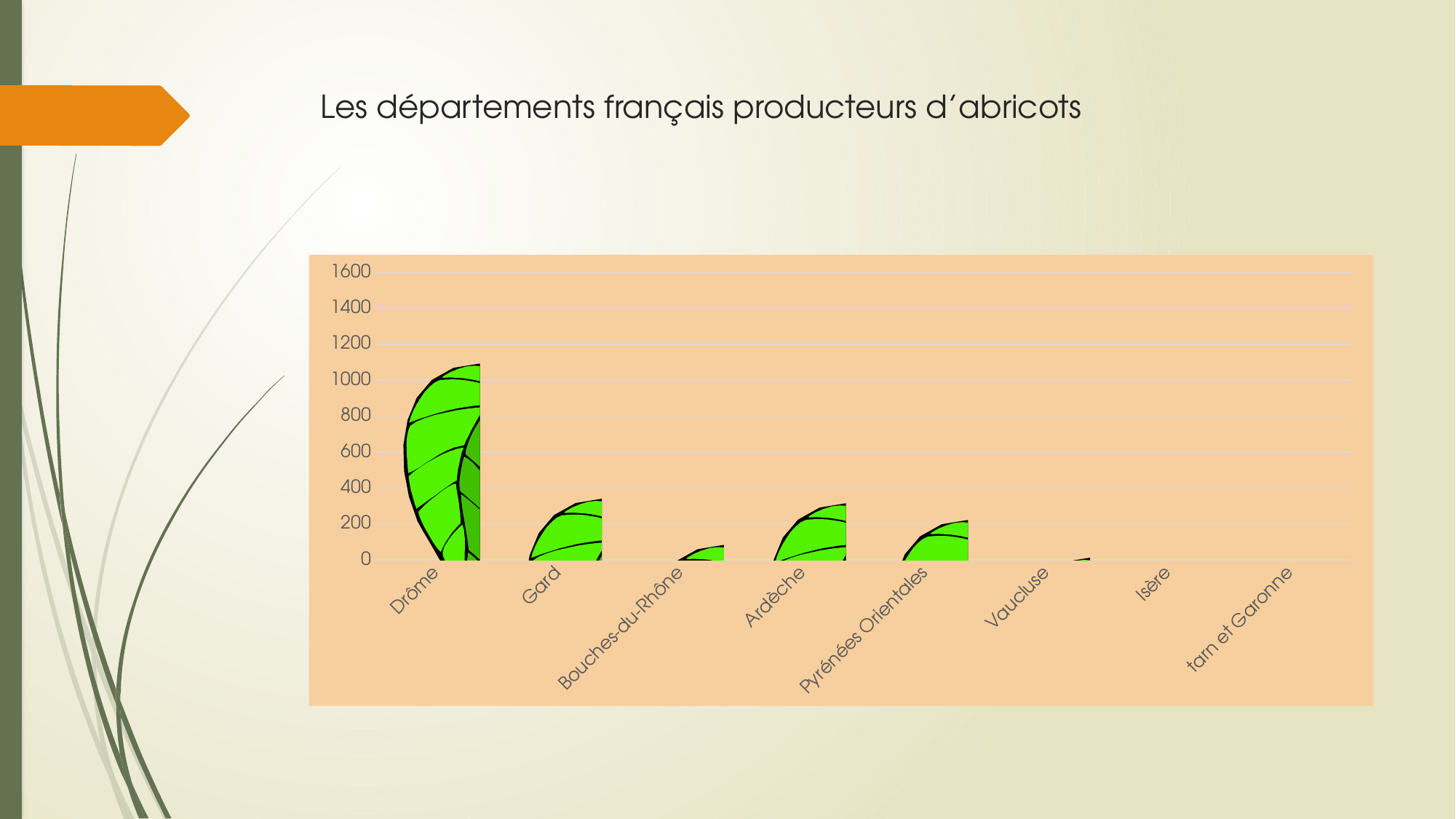

# Les départements français producteurs d’abricots

### Chart

| Category | Série 1 |
|---|---|
| Drôme | 1348.0 |
| Gard | 596.0 |
| Bouches-du-Rhône | 339.0 |
| Ardèche | 571.0 |
| Pyrénées Orientales | 478.0 |
| Vaucluse | 268.0 |
| Isère | 75.0 |
| tarn et Garonne | 186.0 |